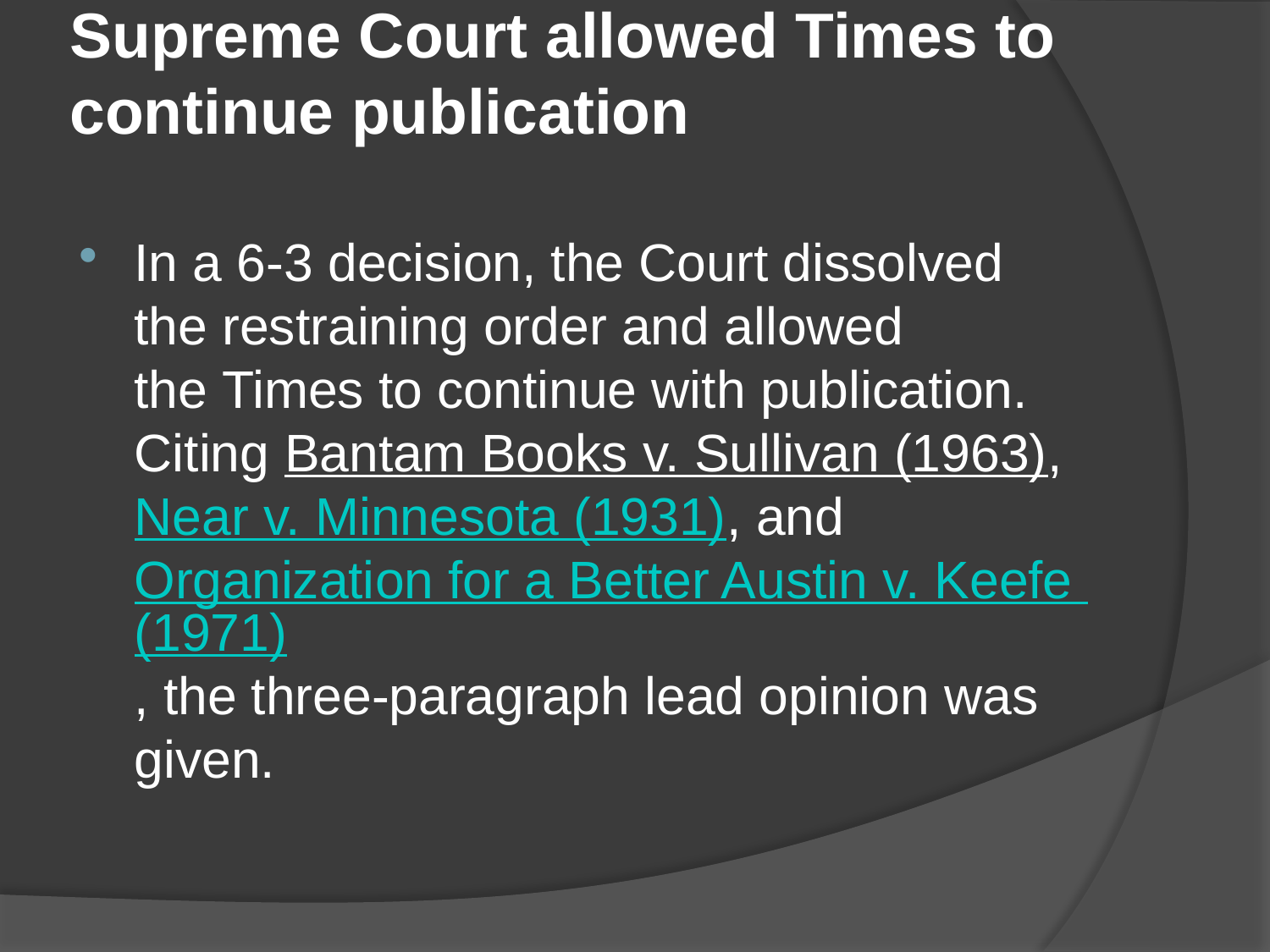

# Supreme Court allowed Times to continue publication
In a 6-3 decision, the Court dissolved the restraining order and allowed the Times to continue with publication. Citing Bantam Books v. Sullivan (1963), Near v. Minnesota (1931), and Organization for a Better Austin v. Keefe (1971), the three-paragraph lead opinion was given.